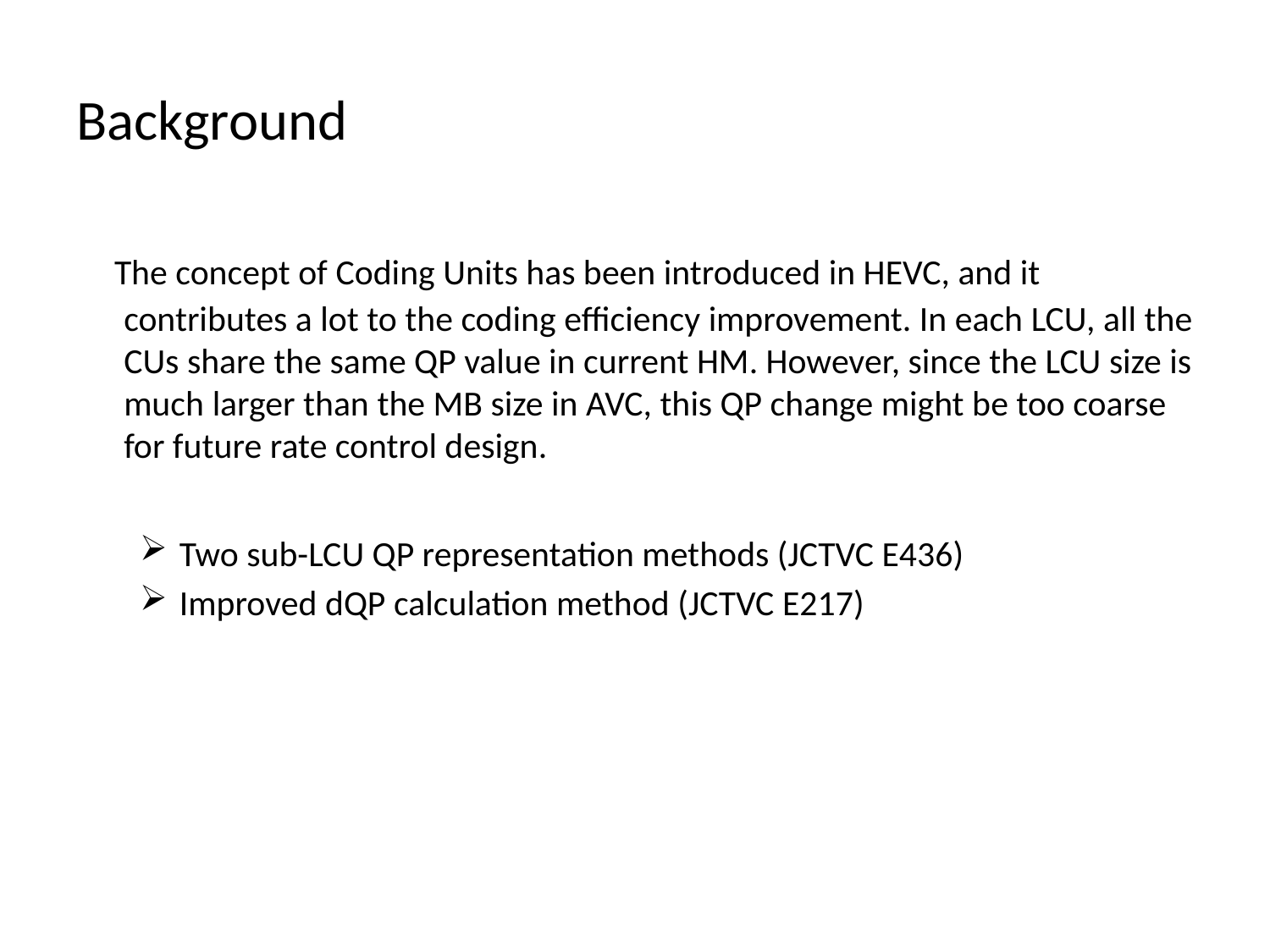

# Background
   The concept of Coding Units has been introduced in HEVC, and it contributes a lot to the coding efficiency improvement. In each LCU, all the CUs share the same QP value in current HM. However, since the LCU size is much larger than the MB size in AVC, this QP change might be too coarse for future rate control design.

Two sub-LCU QP representation methods (JCTVC E436)
Improved dQP calculation method (JCTVC E217)